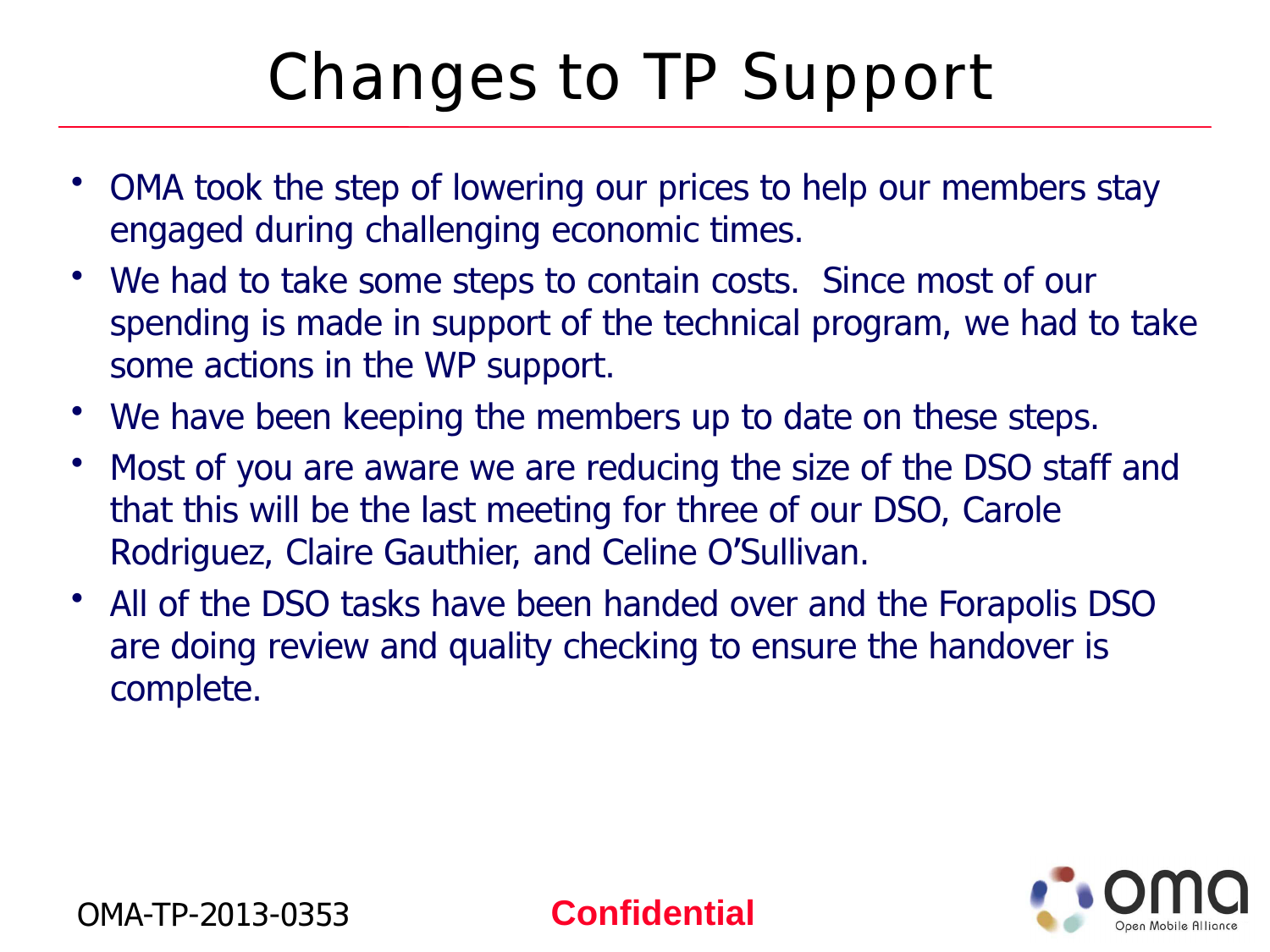

# Changes to TP Support
OMA took the step of lowering our prices to help our members stay engaged during challenging economic times.
We had to take some steps to contain costs.  Since most of our spending is made in support of the technical program, we had to take some actions in the WP support.
We have been keeping the members up to date on these steps.
Most of you are aware we are reducing the size of the DSO staff and that this will be the last meeting for three of our DSO, Carole Rodriguez, Claire Gauthier, and Celine O’Sullivan.
All of the DSO tasks have been handed over and the Forapolis DSO are doing review and quality checking to ensure the handover is complete.